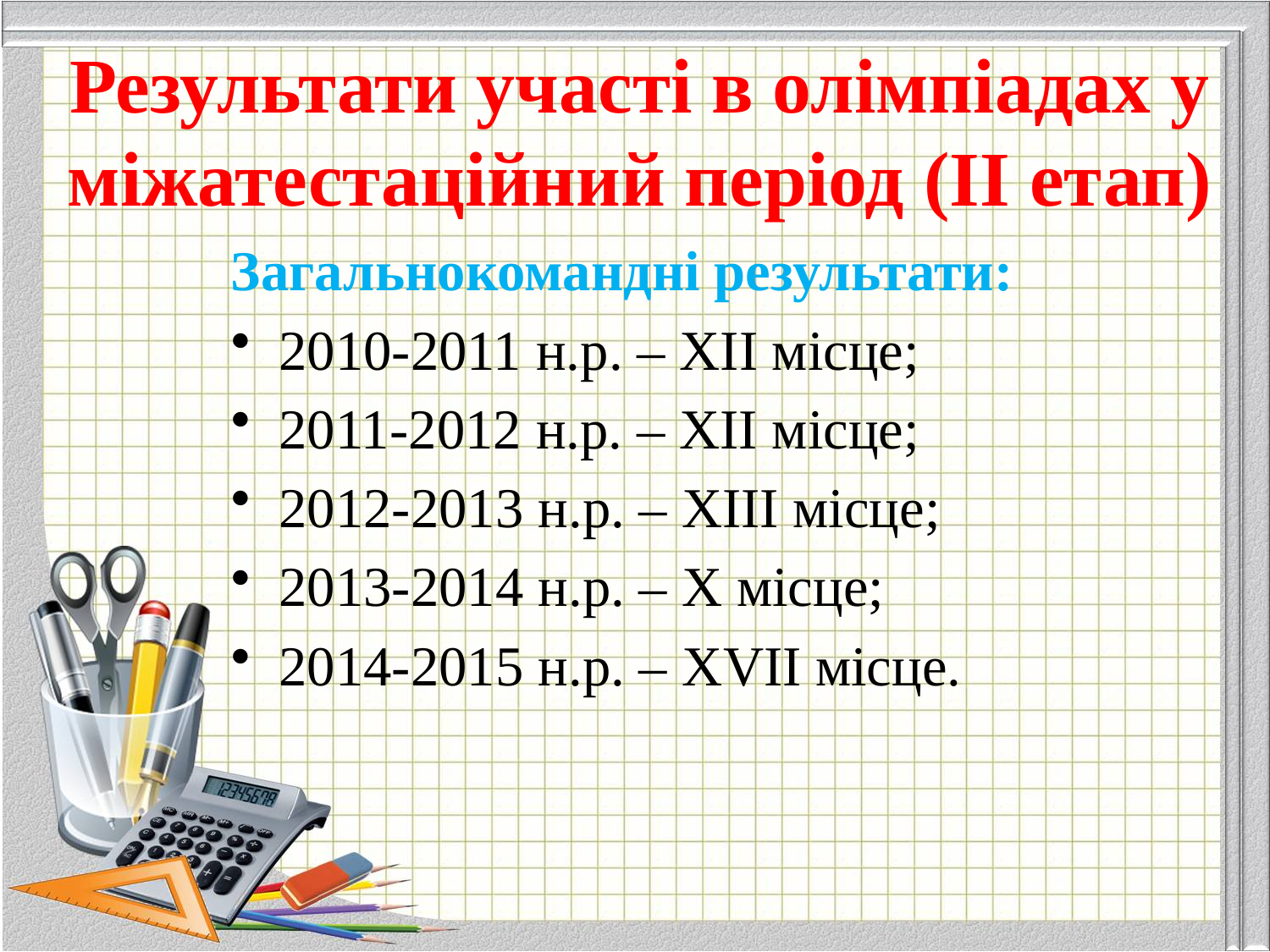

# Результати участі в олімпіадах у міжатестаційний період (ІІ етап)
Загальнокомандні результати:
2010-2011 н.р. – ХІІ місце;
2011-2012 н.р. – ХІІ місце;
2012-2013 н.р. – ХІІІ місце;
2013-2014 н.р. – Х місце;
2014-2015 н.р. – ХVІІ місце.